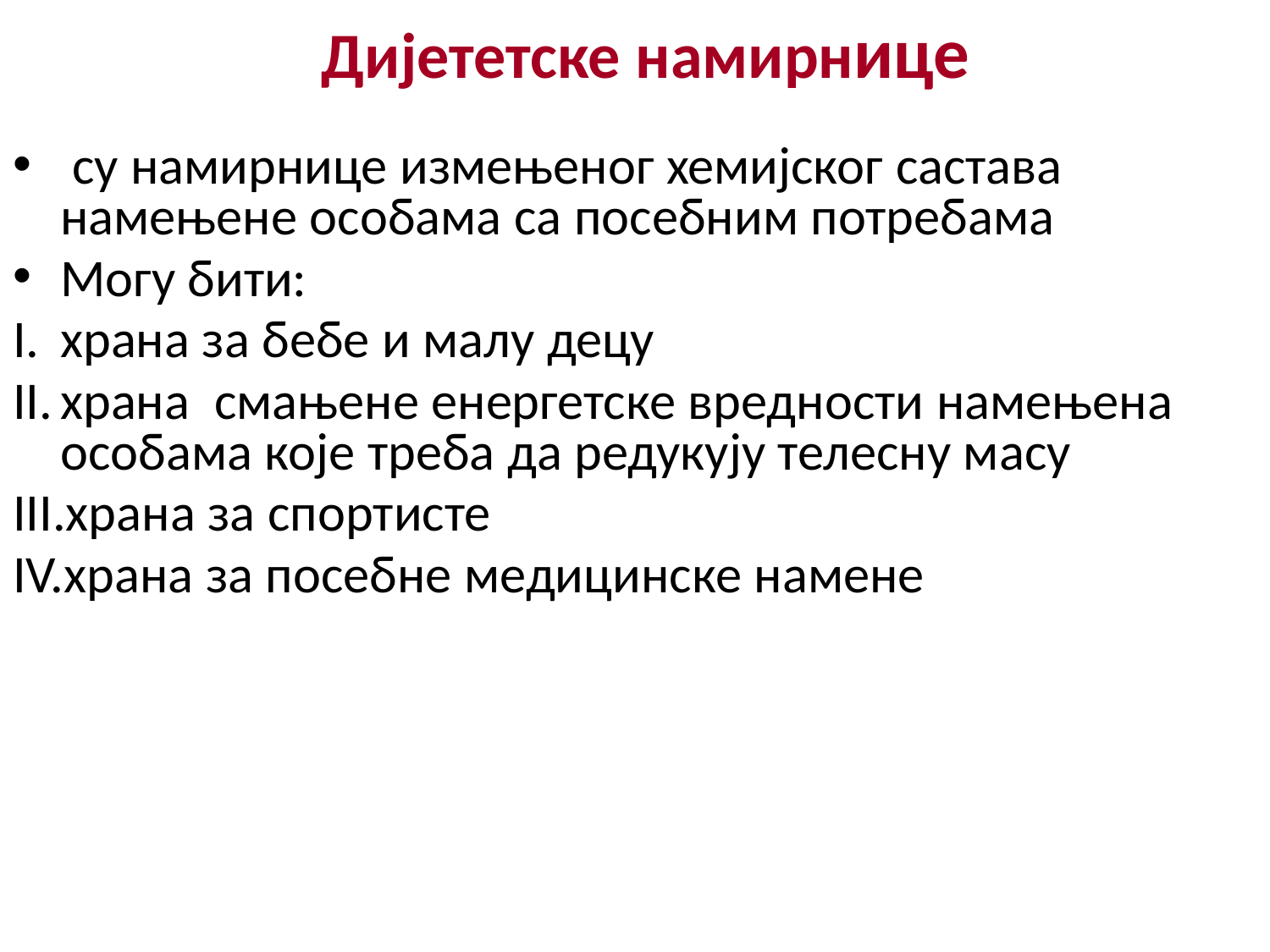

# Дијететске намирнице
 су намирнице измењеног хемијског састава намењене особама са посебним потребама
Могу бити:
храна за бебе и малу децу
храна  смањене енергетске вредности намењена особама које треба да редукују телесну масу
храна за спортисте
храна за посебне медицинске намене